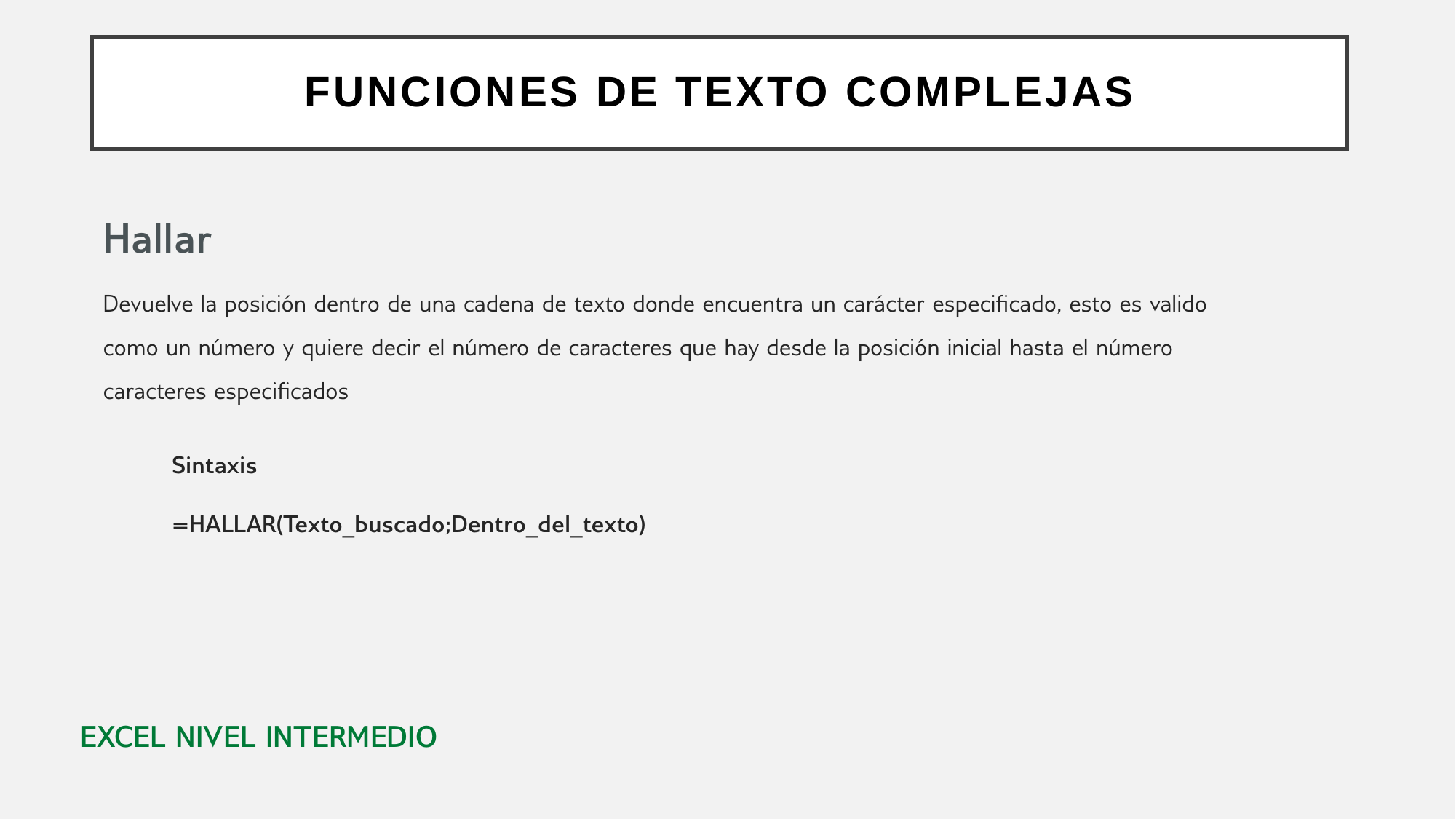

# Funciones de Texto complejas
Hallar
Devuelve la posición dentro de una cadena de texto donde encuentra un carácter especificado, esto es valido como un número y quiere decir el número de caracteres que hay desde la posición inicial hasta el número caracteres especificados

Sintaxis
=HALLAR(Texto_buscado;Dentro_del_texto)
EXCEL NIVEL INTERMEDIO